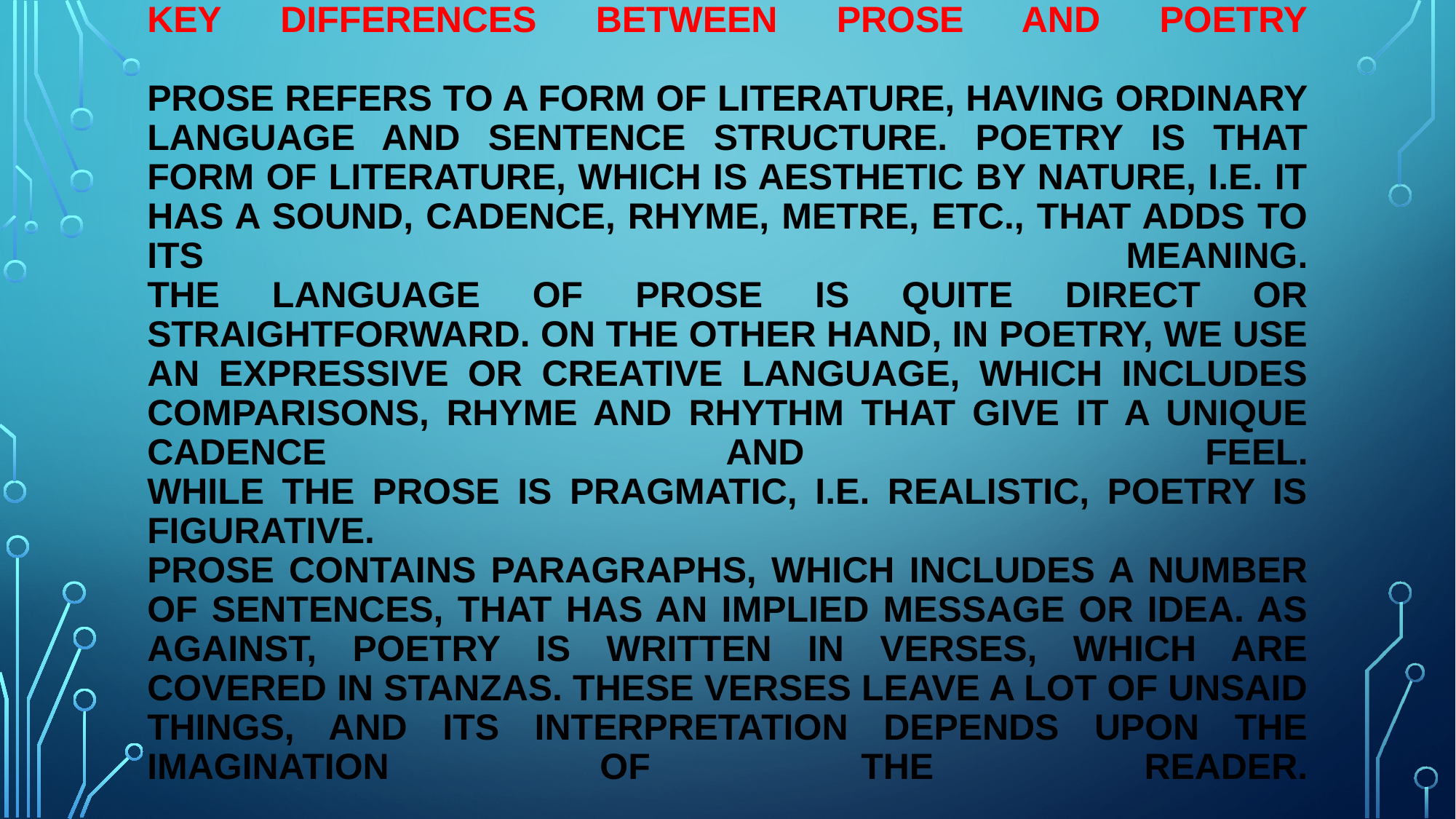

# Key Differences Between Prose and Poetry Prose refers to a form of literature, having ordinary language and sentence structure. Poetry is that form of literature, which is aesthetic by nature, i.e. it has a sound, cadence, rhyme, metre, etc., that adds to its meaning. The language of prose is quite direct or straightforward. On the other hand, in poetry, we use an expressive or creative language, which includes comparisons, rhyme and rhythm that give it a unique cadence and feel. While the prose is pragmatic, i.e. realistic, poetry is figurative. Prose contains paragraphs, which includes a number of sentences, that has an implied message or idea. As against, poetry is written in verses, which are covered in stanzas. These verses leave a lot of unsaid things, and its interpretation depends upon the imagination of the reader.